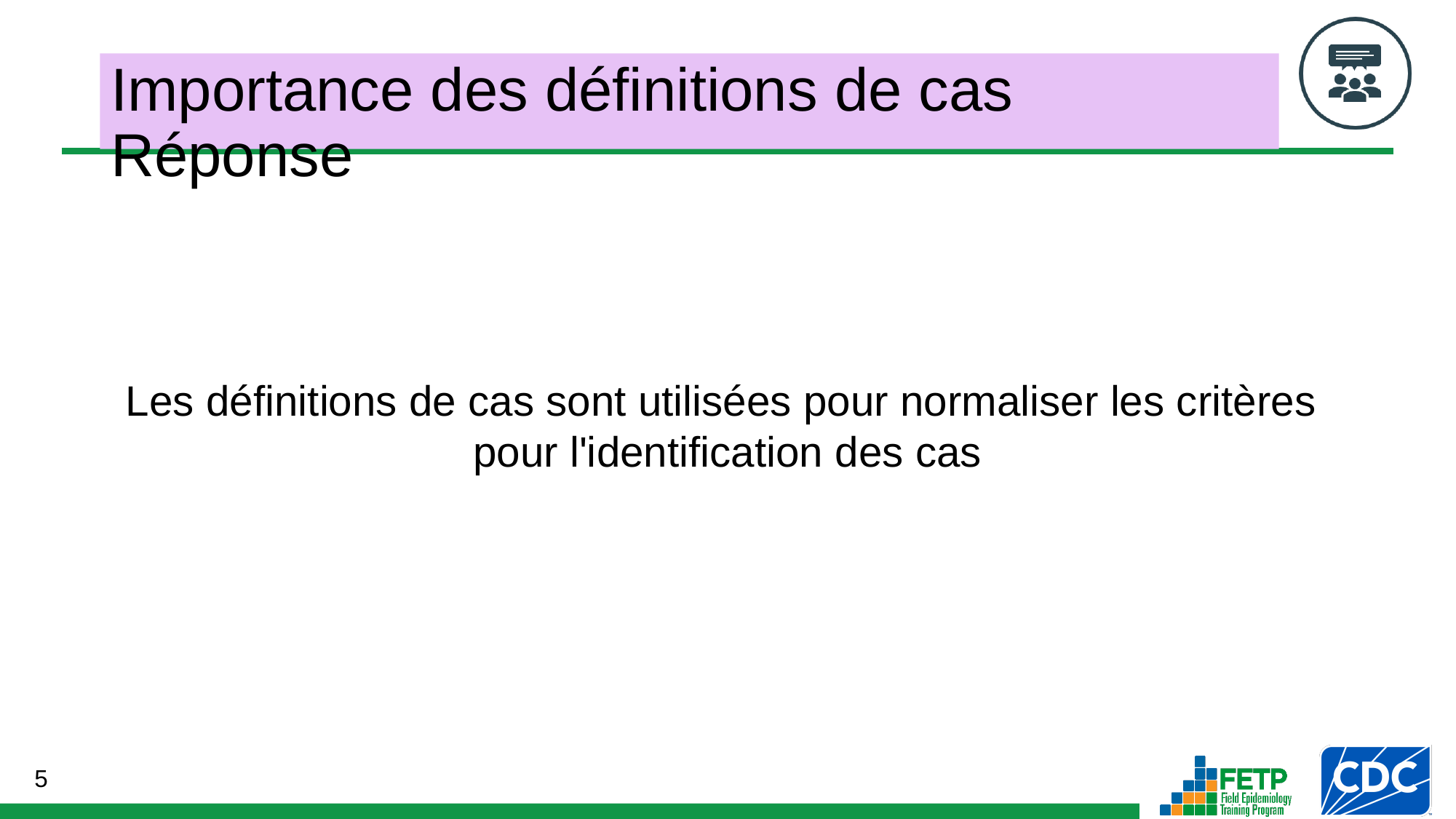

# Importance des définitions de cas Réponse
Les définitions de cas sont utilisées pour normaliser les critères
pour l'identification des cas